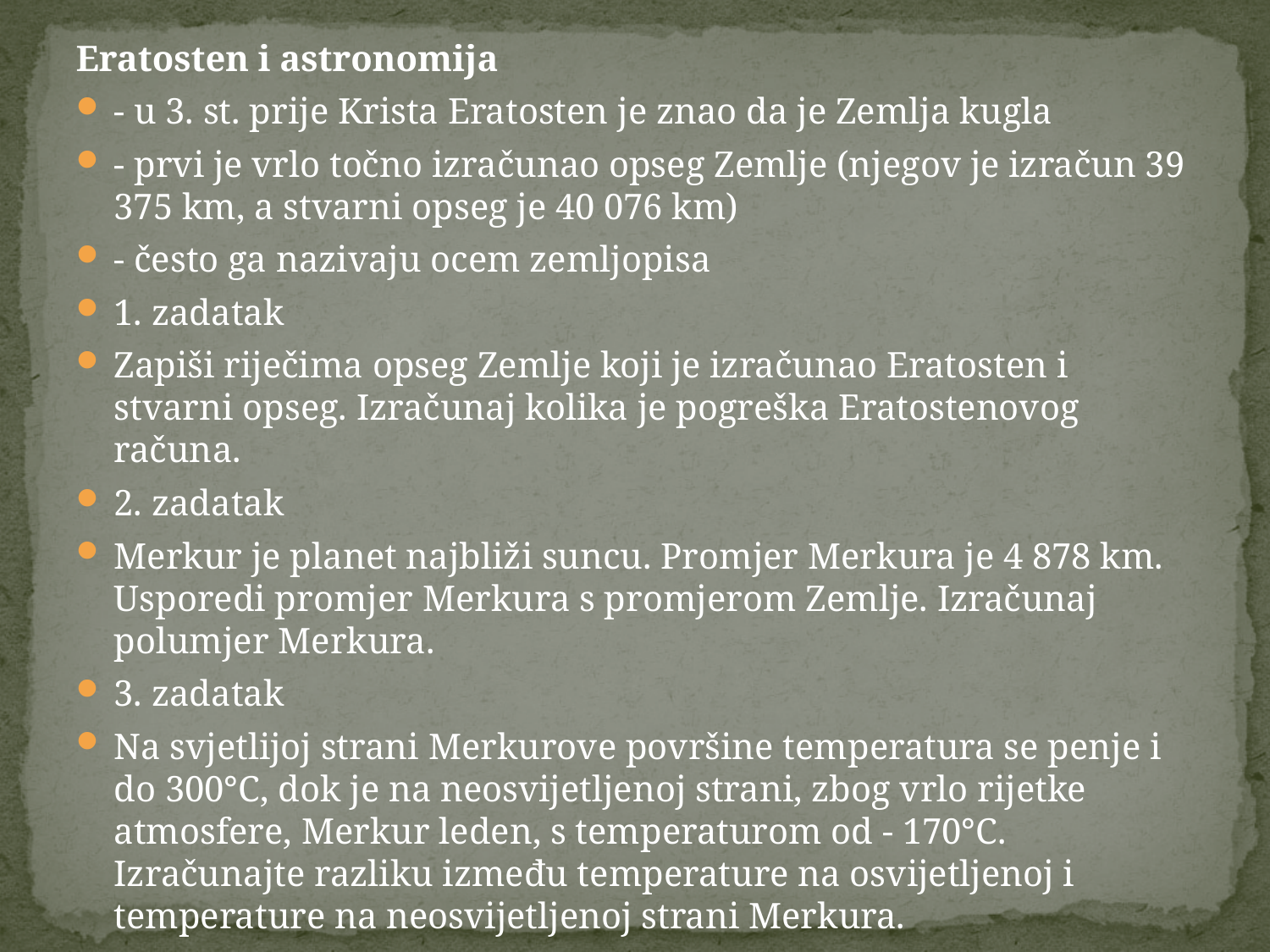

Eratosten i astronomija
- u 3. st. prije Krista Eratosten je znao da je Zemlja kugla
- prvi je vrlo točno izračunao opseg Zemlje (njegov je izračun 39 375 km, a stvarni opseg je 40 076 km)
- često ga nazivaju ocem zemljopisa
1. zadatak
Zapiši riječima opseg Zemlje koji je izračunao Eratosten i stvarni opseg. Izračunaj kolika je pogreška Eratostenovog računa.
2. zadatak
Merkur je planet najbliži suncu. Promjer Merkura je 4 878 km. Usporedi promjer Merkura s promjerom Zemlje. Izračunaj polumjer Merkura.
3. zadatak
Na svjetlijoj strani Merkurove površine temperatura se penje i do 300°C, dok je na neosvijetljenoj strani, zbog vrlo rijetke atmosfere, Merkur leden, s temperaturom od - 170°C. Izračunajte razliku između temperature na osvijetljenoj i temperature na neosvijetljenoj strani Merkura.